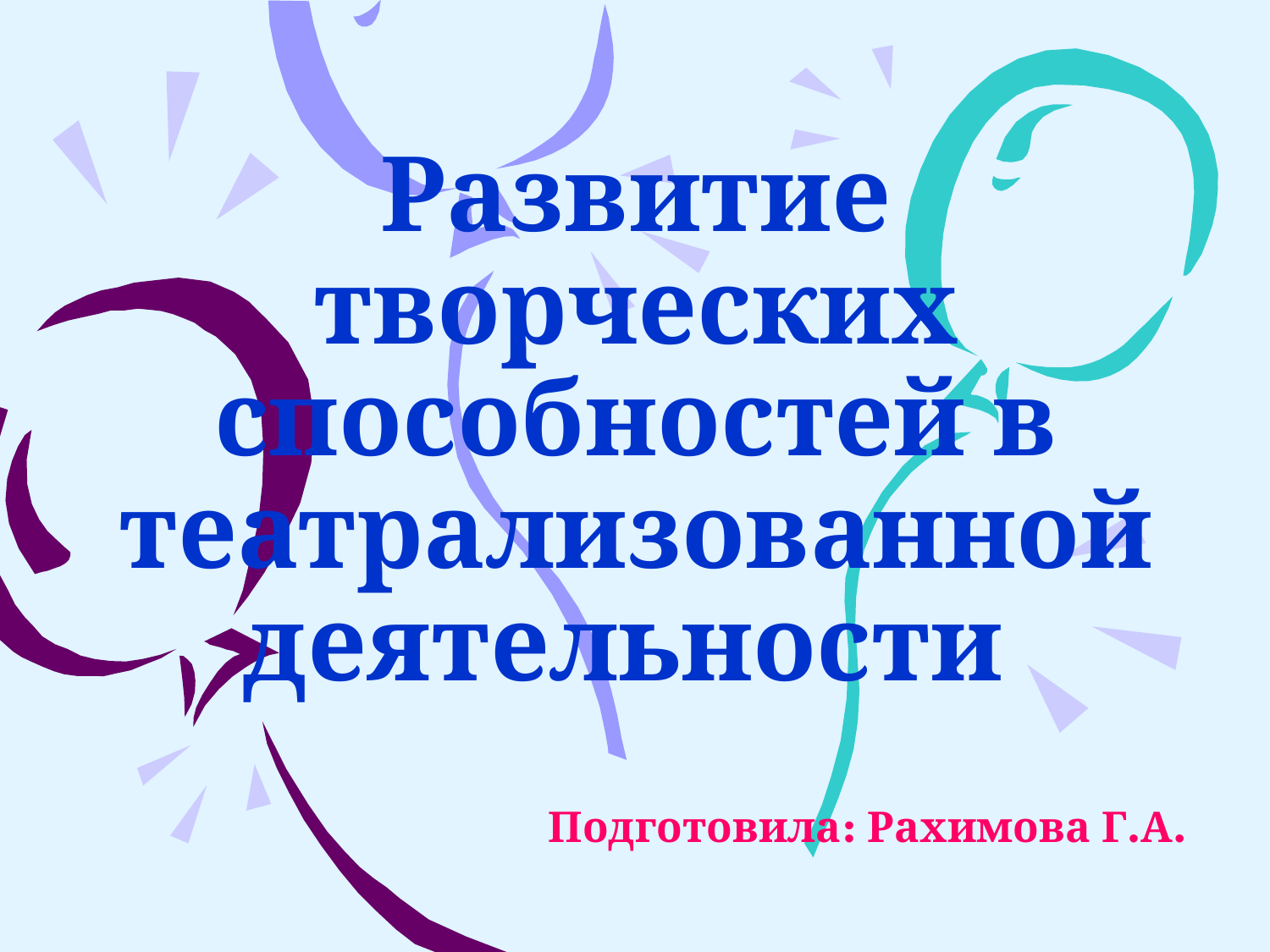

# Развитие творческих способностей в театрализованной деятельности

Подготовила: Рахимова Г.А.